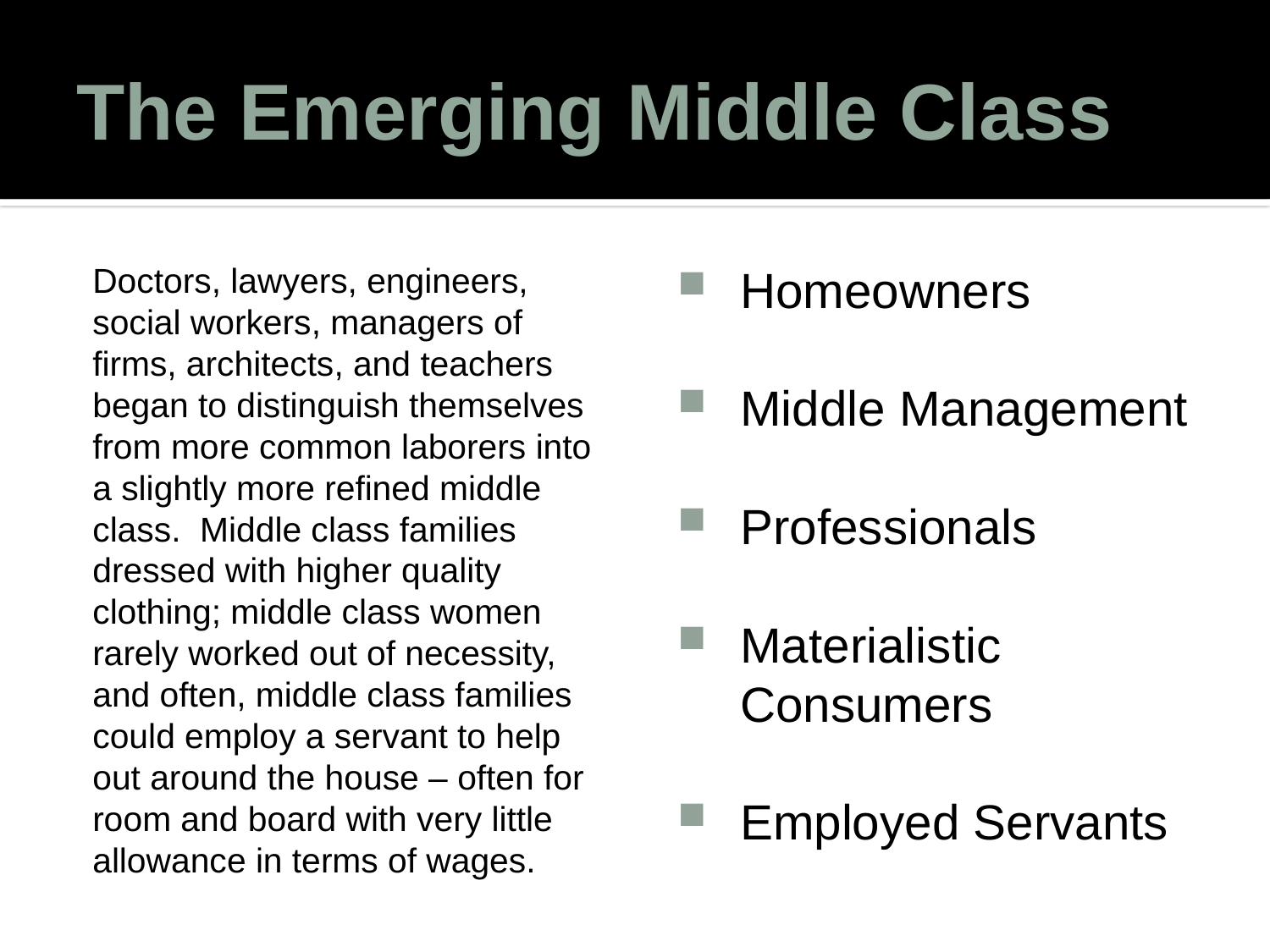

# The Emerging Middle Class
Doctors, lawyers, engineers, social workers, managers of firms, architects, and teachers began to distinguish themselves from more common laborers into a slightly more refined middle class.  Middle class families dressed with higher quality clothing; middle class women rarely worked out of necessity, and often, middle class families could employ a servant to help out around the house – often for room and board with very little allowance in terms of wages.
Homeowners

Middle Management

Professionals

Materialistic Consumers

Employed Servants